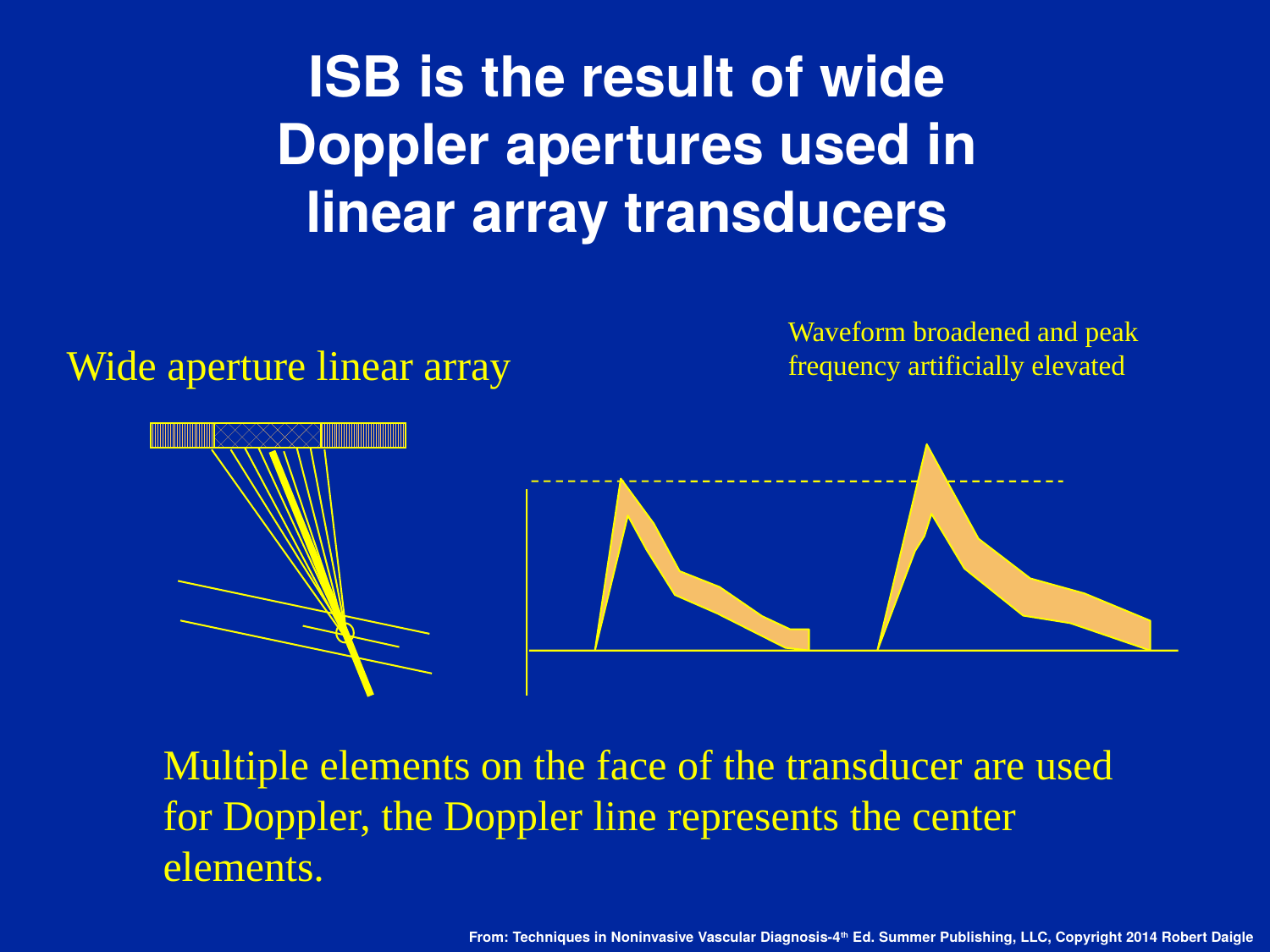

# ISB is the result of wide Doppler apertures used in linear array transducers
Waveform broadened and peak frequency artificially elevated
Wide aperture linear array

Multiple elements on the face of the transducer are used for Doppler, the Doppler line represents the center elements.